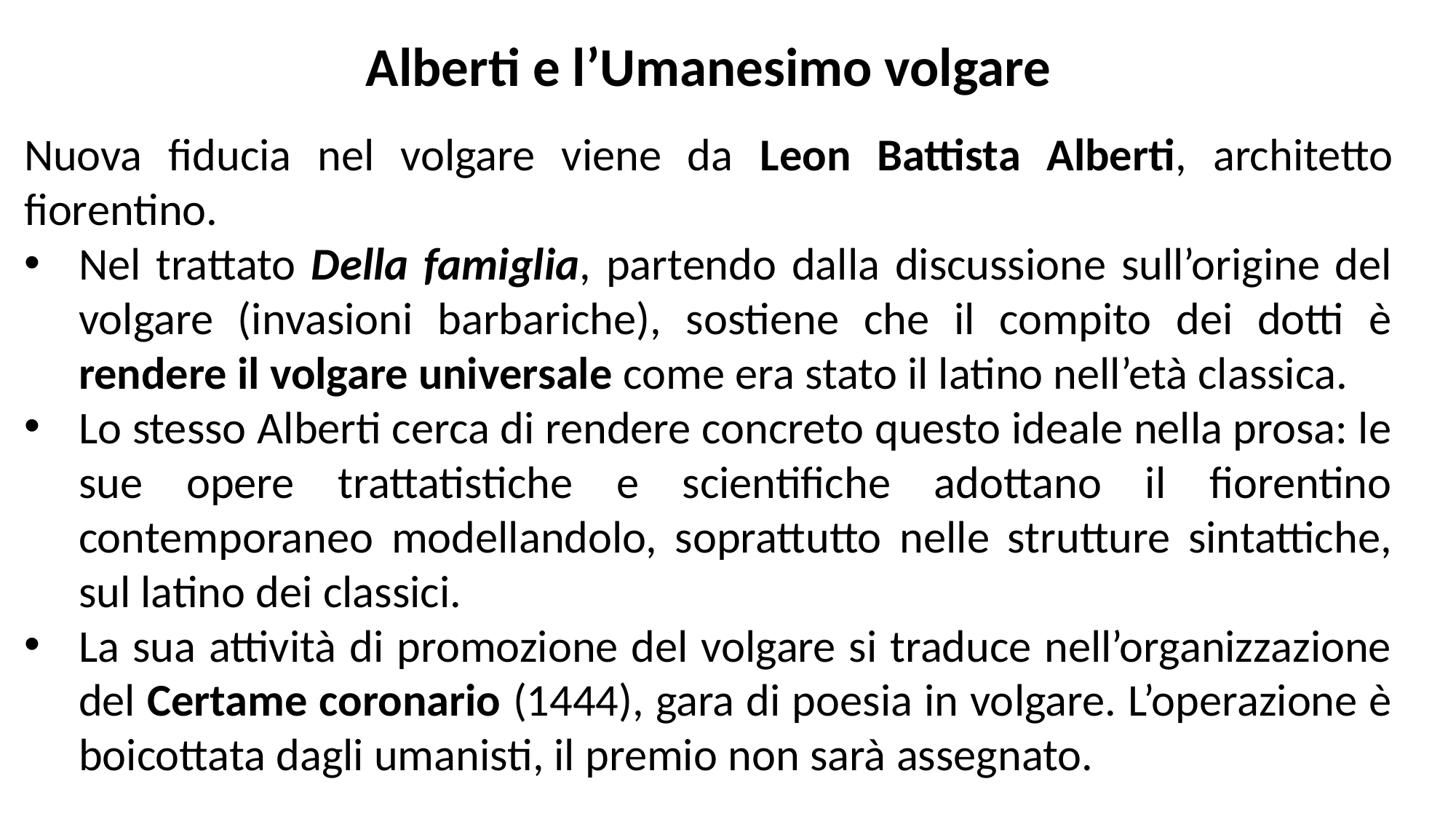

Alberti e l’Umanesimo volgare
Nuova fiducia nel volgare viene da Leon Battista Alberti, architetto fiorentino.
Nel trattato Della famiglia, partendo dalla discussione sull’origine del volgare (invasioni barbariche), sostiene che il compito dei dotti è rendere il volgare universale come era stato il latino nell’età classica.
Lo stesso Alberti cerca di rendere concreto questo ideale nella prosa: le sue opere trattatistiche e scientifiche adottano il fiorentino contemporaneo modellandolo, soprattutto nelle strutture sintattiche, sul latino dei classici.
La sua attività di promozione del volgare si traduce nell’organizzazione del Certame coronario (1444), gara di poesia in volgare. L’operazione è boicottata dagli umanisti, il premio non sarà assegnato.